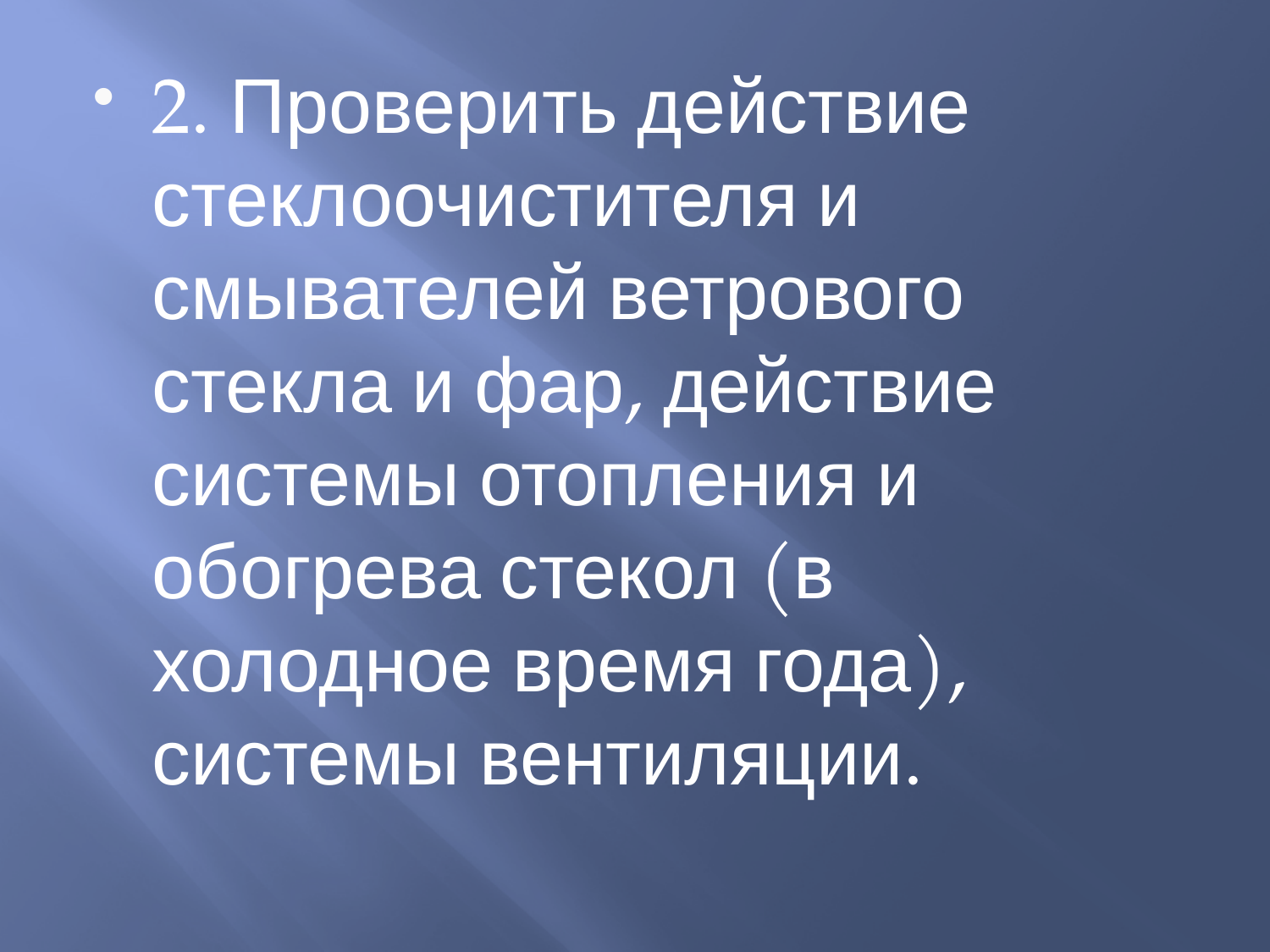

2. Проверить действие стеклоочистителя и смывателей ветрового стекла и фар, действие системы отопления и обогрева стекол (в холодное время года), системы вентиляции.